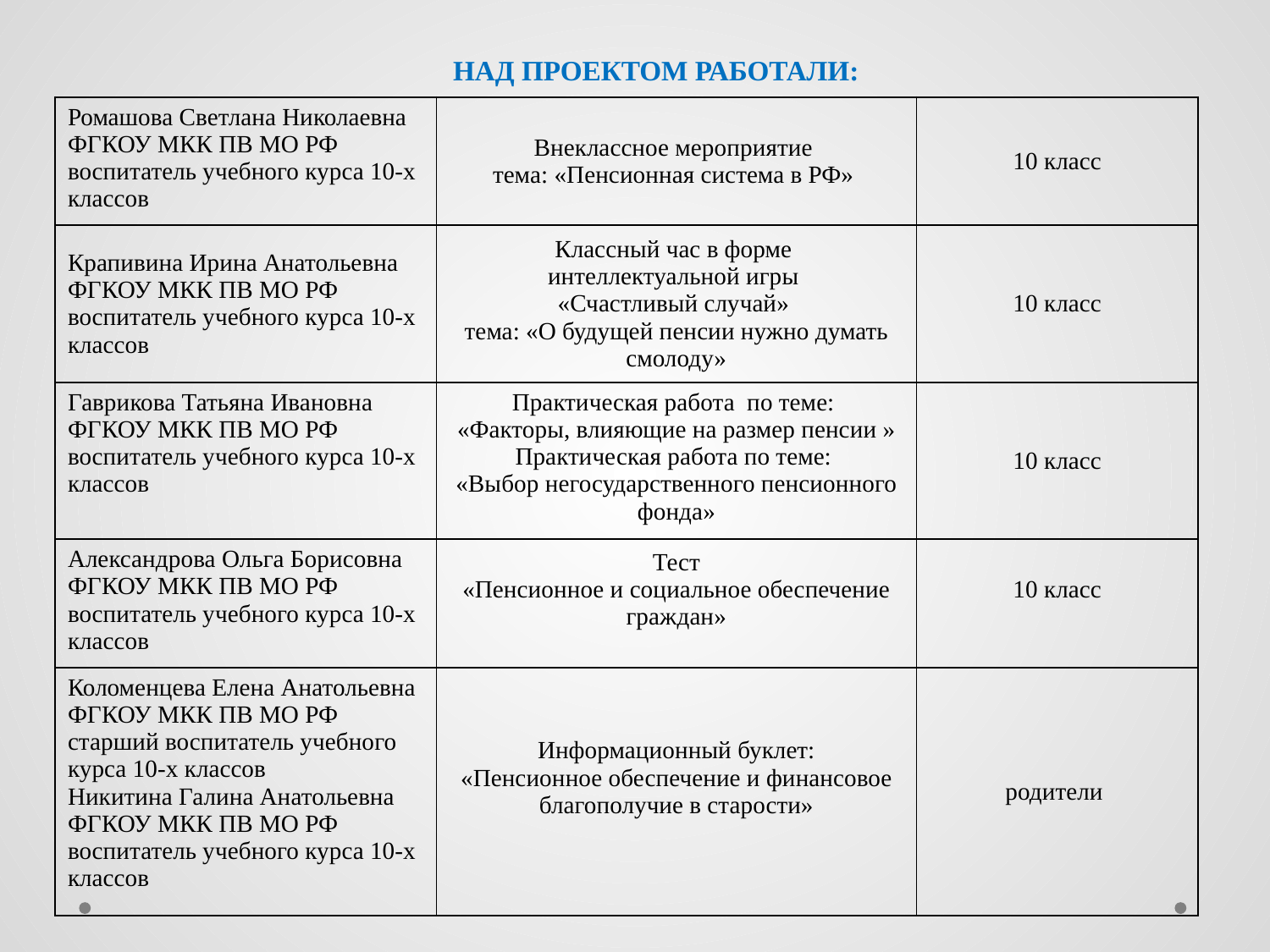

НАД ПРОЕКТОМ РАБОТАЛИ:
| Ромашова Светлана Николаевна ФГКОУ МКК ПВ МО РФ воспитатель учебного курса 10-х классов | Внеклассное мероприятие тема: «Пенсионная система в РФ» | 10 класс |
| --- | --- | --- |
| Крапивина Ирина Анатольевна ФГКОУ МКК ПВ МО РФ воспитатель учебного курса 10-х классов | Классный час в форме интеллектуальной игры «Счастливый случай» тема: «О будущей пенсии нужно думать смолоду» | 10 класс |
| Гаврикова Татьяна Ивановна ФГКОУ МКК ПВ МО РФ воспитатель учебного курса 10-х классов | Практическая работа по теме: «Факторы, влияющие на размер пенсии » Практическая работа по теме: «Выбор негосударственного пенсионного фонда» | 10 класс |
| Александрова Ольга Борисовна ФГКОУ МКК ПВ МО РФ воспитатель учебного курса 10-х классов | Тест «Пенсионное и социальное обеспечение граждан» | 10 класс |
| Коломенцева Елена Анатольевна ФГКОУ МКК ПВ МО РФ старший воспитатель учебного курса 10-х классов Никитина Галина Анатольевна ФГКОУ МКК ПВ МО РФ воспитатель учебного курса 10-х классов | Информационный буклет: «Пенсионное обеспечение и финансовое благополучие в старости» | родители |